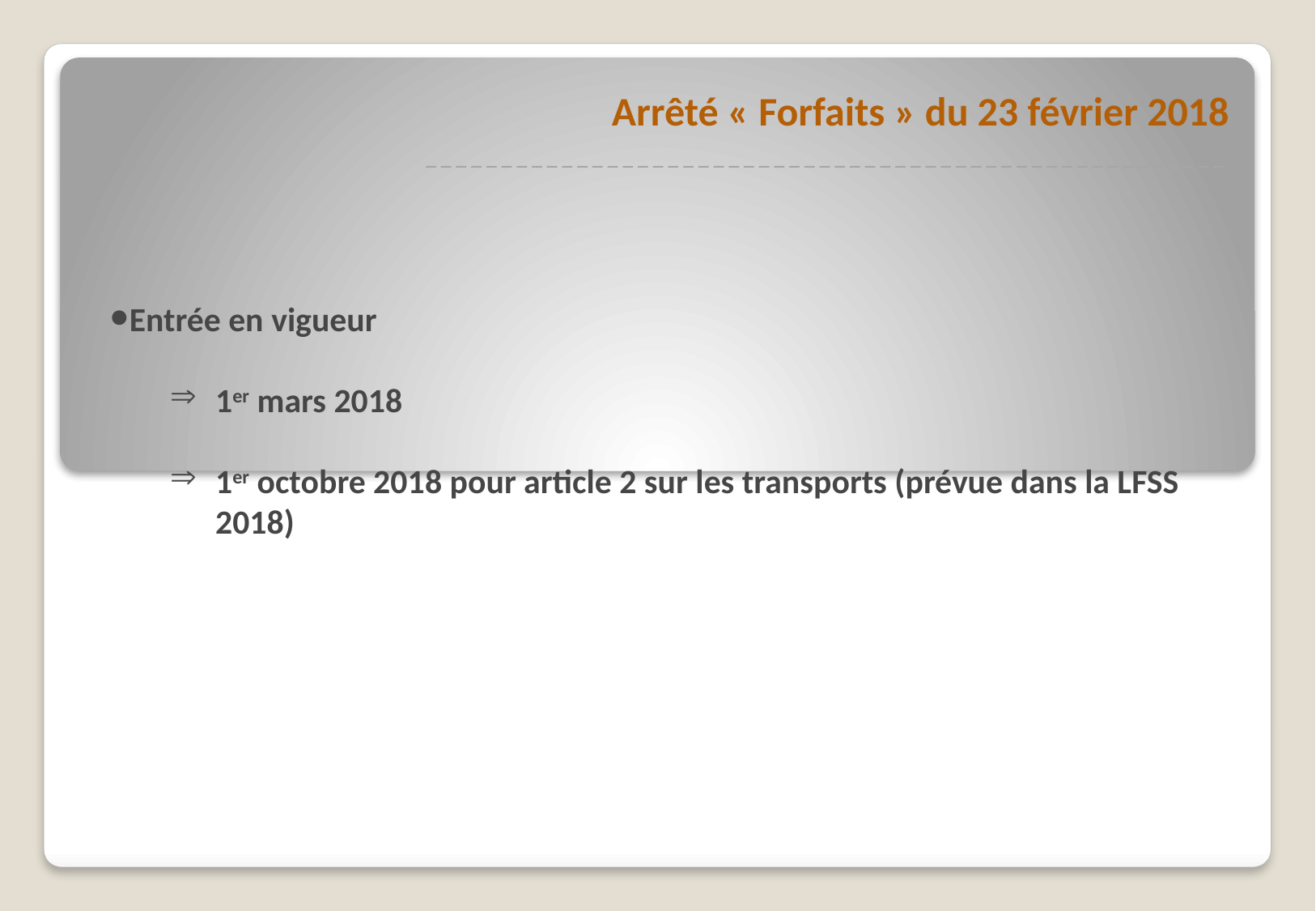

# Arrêté « Forfaits » du 23 février 2018 _____________________________________________________

Entrée en vigueur

1er mars 2018

1er octobre 2018 pour article 2 sur les transports (prévue dans la LFSS 2018)